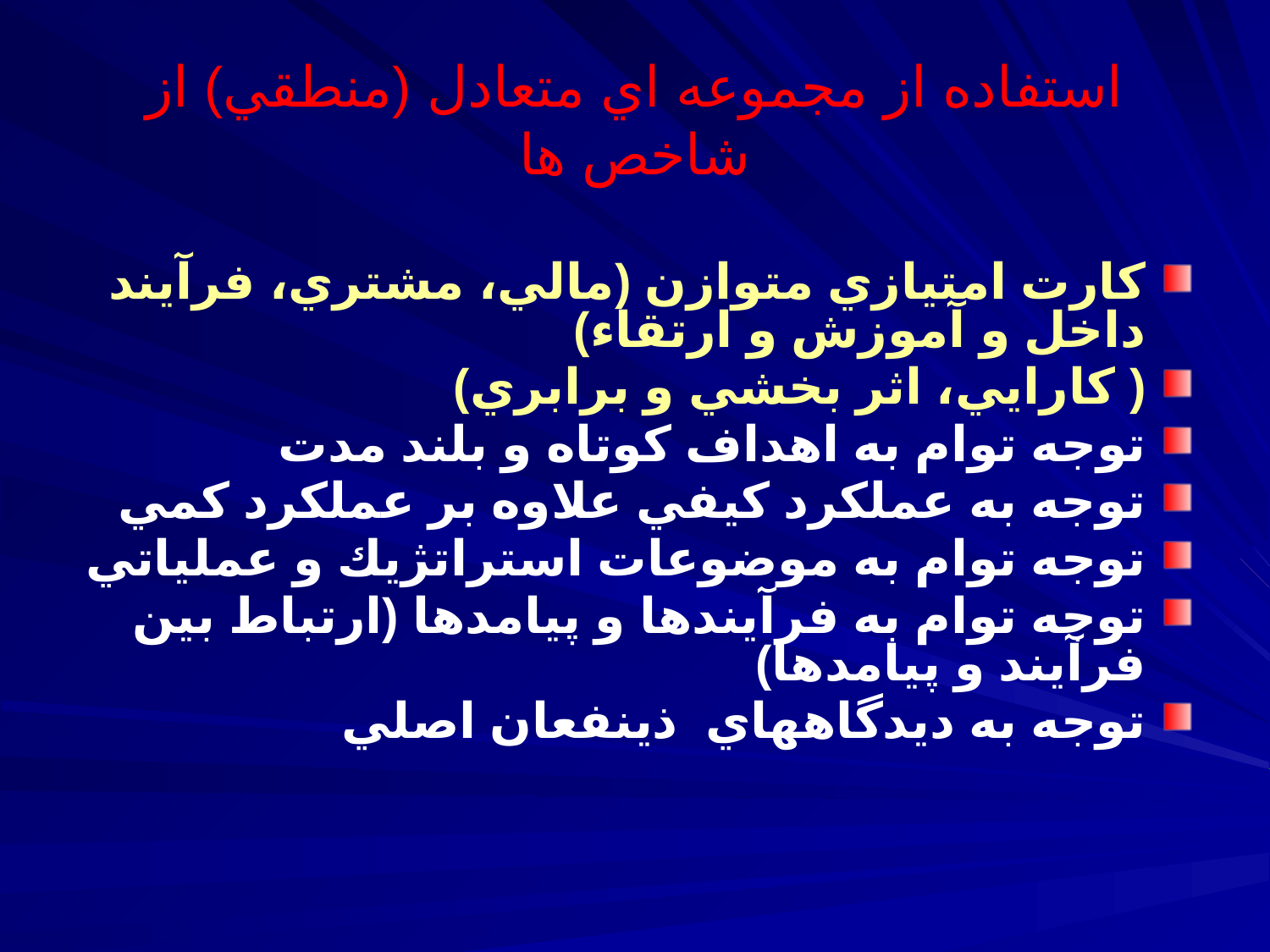

# استفاده از مجموعه اي متعادل (منطقي) از شاخص ها

كارت امتيازي متوازن (مالي، مشتري، فرآيند داخل و آموزش و ارتقاء)
( كارايي، اثر بخشي و برابري)
توجه توام به اهداف کوتاه و بلند مدت
توجه به عملكرد كيفي علاوه بر عملكرد كمي
توجه توام به موضوعات استراتژيك و عملياتي
توجه توام به فرآيندها و پيامدها (ارتباط بين فرآيند و پيامدها)
توجه به ديدگاههاي  ذينفعان اصلي